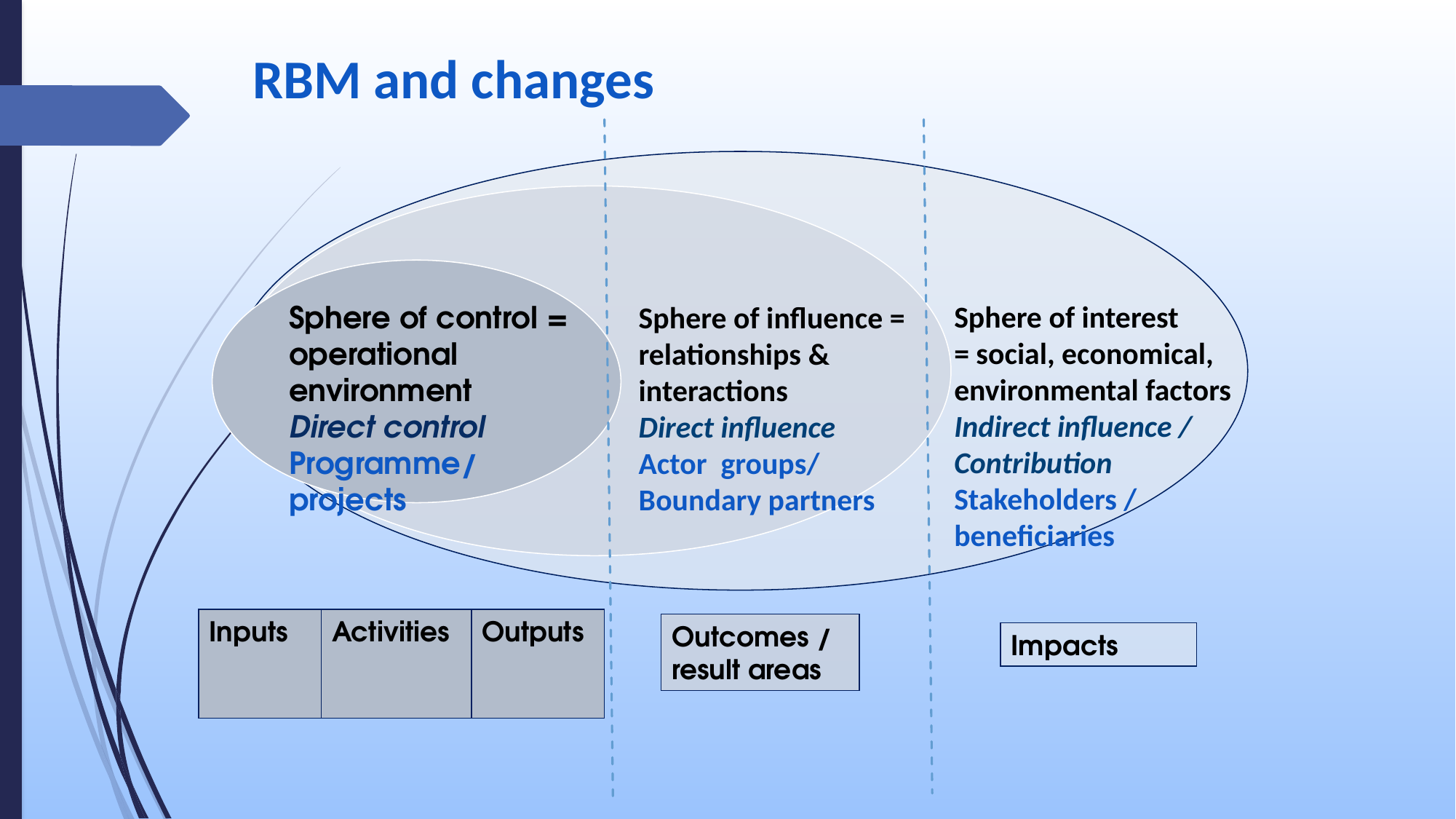

# RBM and changes

Sphere of interest
= social, economical, environmental factors
Indirect influence / Contribution
Stakeholders / beneficiaries

Sphere of control = operational environment
Direct control
Programme/
projects
Sphere of influence = relationships & interactions
Direct influence
Actor  groups/ Boundary partners

Inputs

Activities

Outputs

Outcomes /
result areas
Impacts